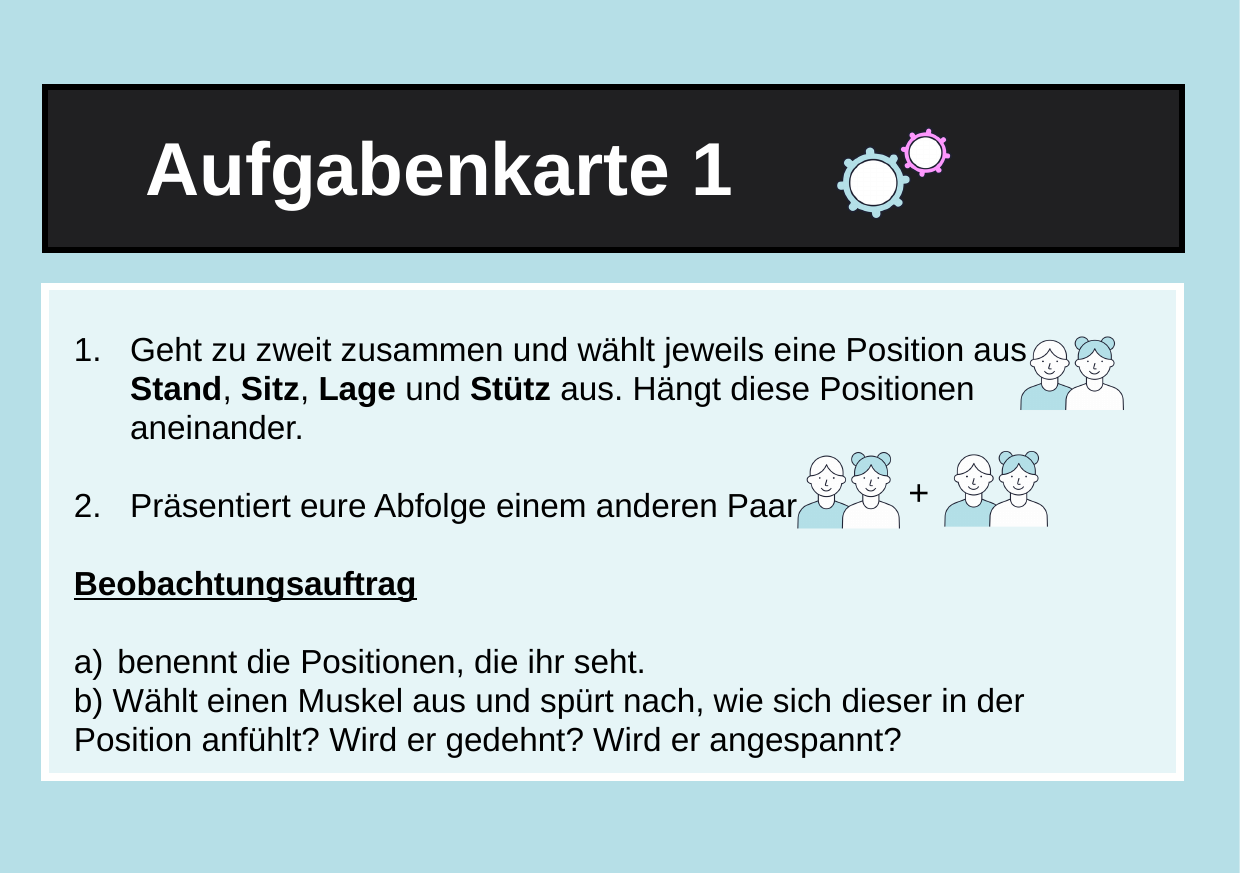

Aufgabenkarte 1

Geht zu zweit zusammen und wählt jeweils eine Position aus Stand, Sitz, Lage und Stütz aus. Hängt diese Positionen aneinander.

Präsentiert eure Abfolge einem anderen Paar

Beobachtungsauftrag

 benennt die Positionen, die ihr seht.
b) Wählt einen Muskel aus und spürt nach, wie sich dieser in der Position anfühlt? Wird er gedehnt? Wird er angespannt?

+